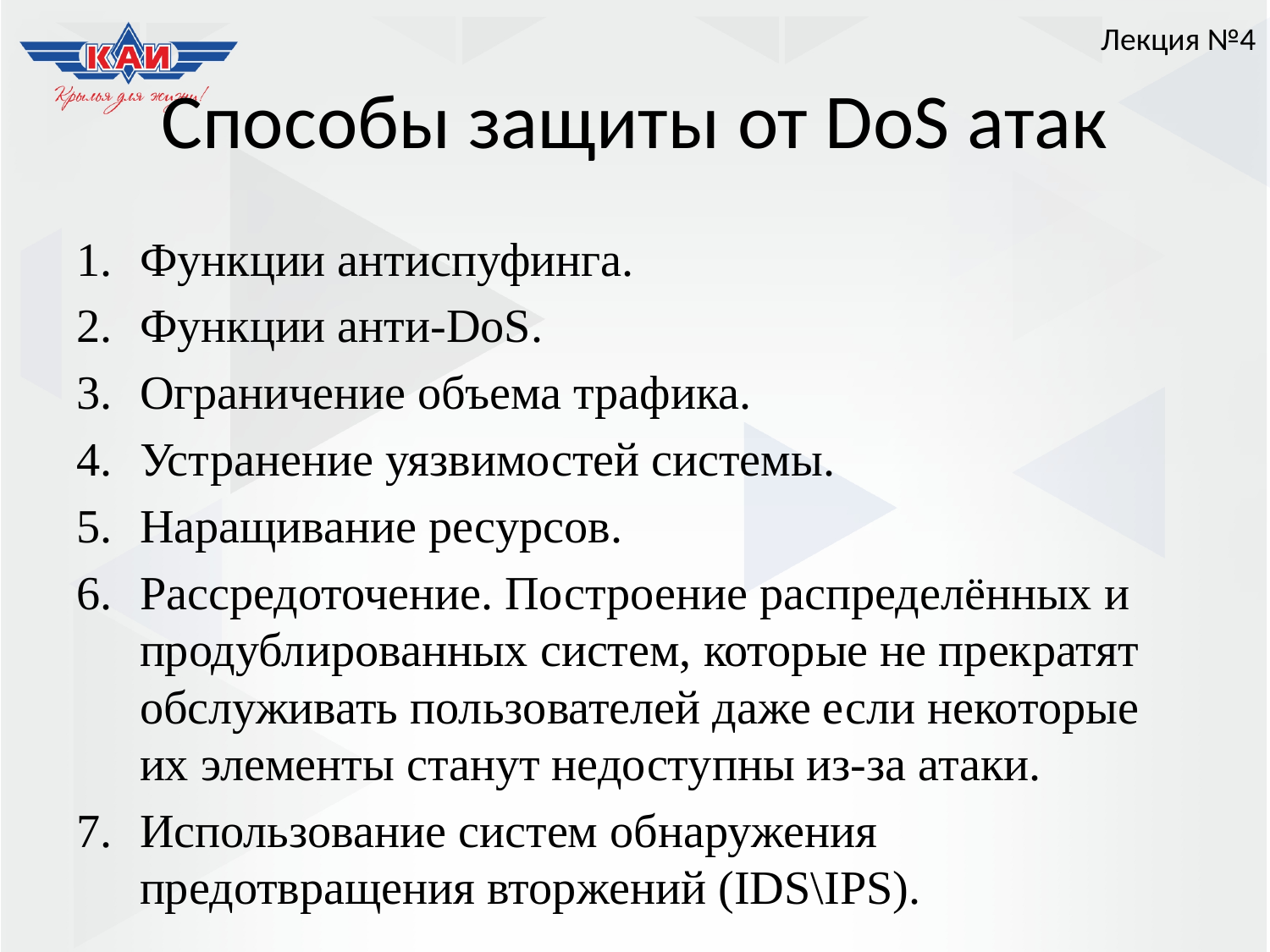

Лекция №4
# Способы защиты от DoS атак
Функции антиспуфинга.
Функции анти-DoS.
Ограничение объема трафика.
Устранение уязвимостей системы.
Наращивание ресурсов.
Рассредоточение. Построение распределённых и продублированных систем, которые не прекратят обслуживать пользователей даже если некоторые их элементы станут недоступны из-за атаки.
Использование систем обнаружения предотвращения вторжений (IDS\IPS).